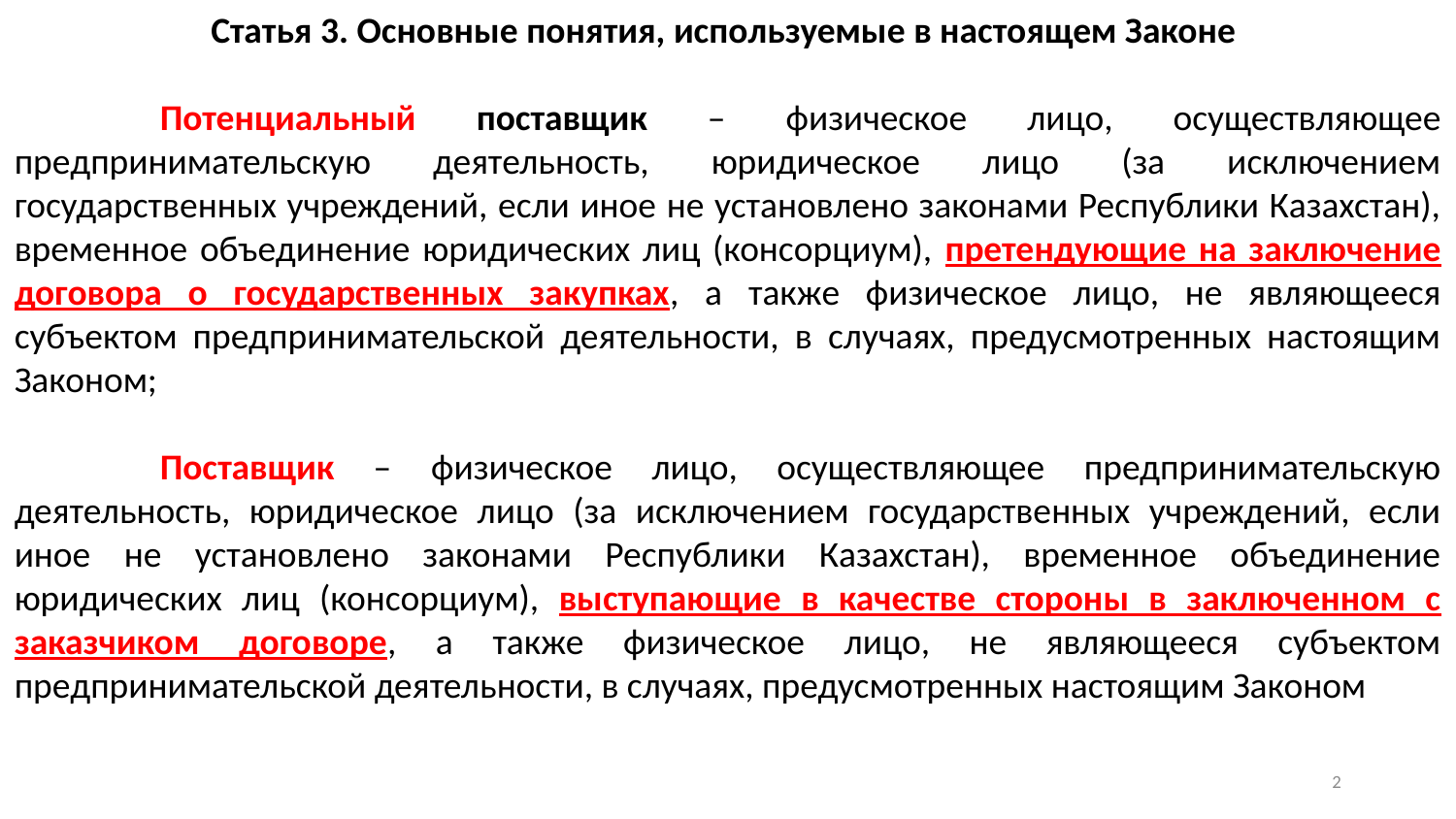

Статья 3. Основные понятия, используемые в настоящем Законе

	Потенциальный поставщик – физическое лицо, осуществляющее предпринимательскую деятельность, юридическое лицо (за исключением государственных учреждений, если иное не установлено законами Республики Казахстан), временное объединение юридических лиц (консорциум), претендующие на заключение договора о государственных закупках, а также физическое лицо, не являющееся субъектом предпринимательской деятельности, в случаях, предусмотренных настоящим Законом;

	Поставщик – физическое лицо, осуществляющее предпринимательскую деятельность, юридическое лицо (за исключением государственных учреждений, если иное не установлено законами Республики Казахстан), временное объединение юридических лиц (консорциум), выступающие в качестве стороны в заключенном с заказчиком договоре, а также физическое лицо, не являющееся субъектом предпринимательской деятельности, в случаях, предусмотренных настоящим Законом
2